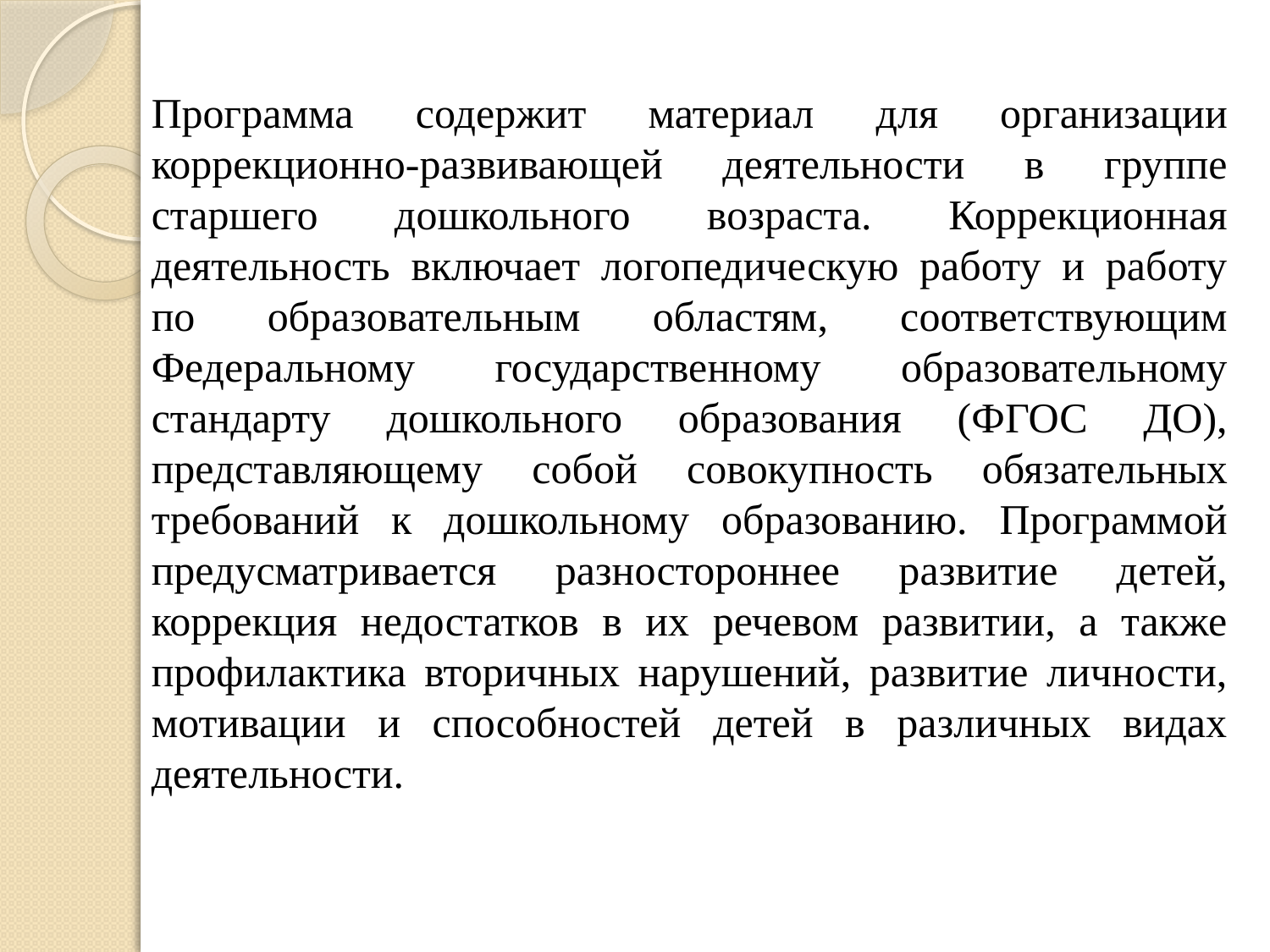

Программа содержит материал для организации коррекционно-развивающей деятельности в группе старшего дошкольного возраста. Коррекционная деятельность включает логопедическую работу и работу по образовательным областям, соответствующим Федеральному государственному образовательному стандарту дошкольного образования (ФГОС ДО), представляющему собой совокупность обязательных требований к дошкольному образованию. Программой предусматривается разностороннее развитие детей, коррекция недостатков в их речевом развитии, а также профилактика вторичных нарушений, развитие личности, мотивации и способностей детей в различных видах деятельности.